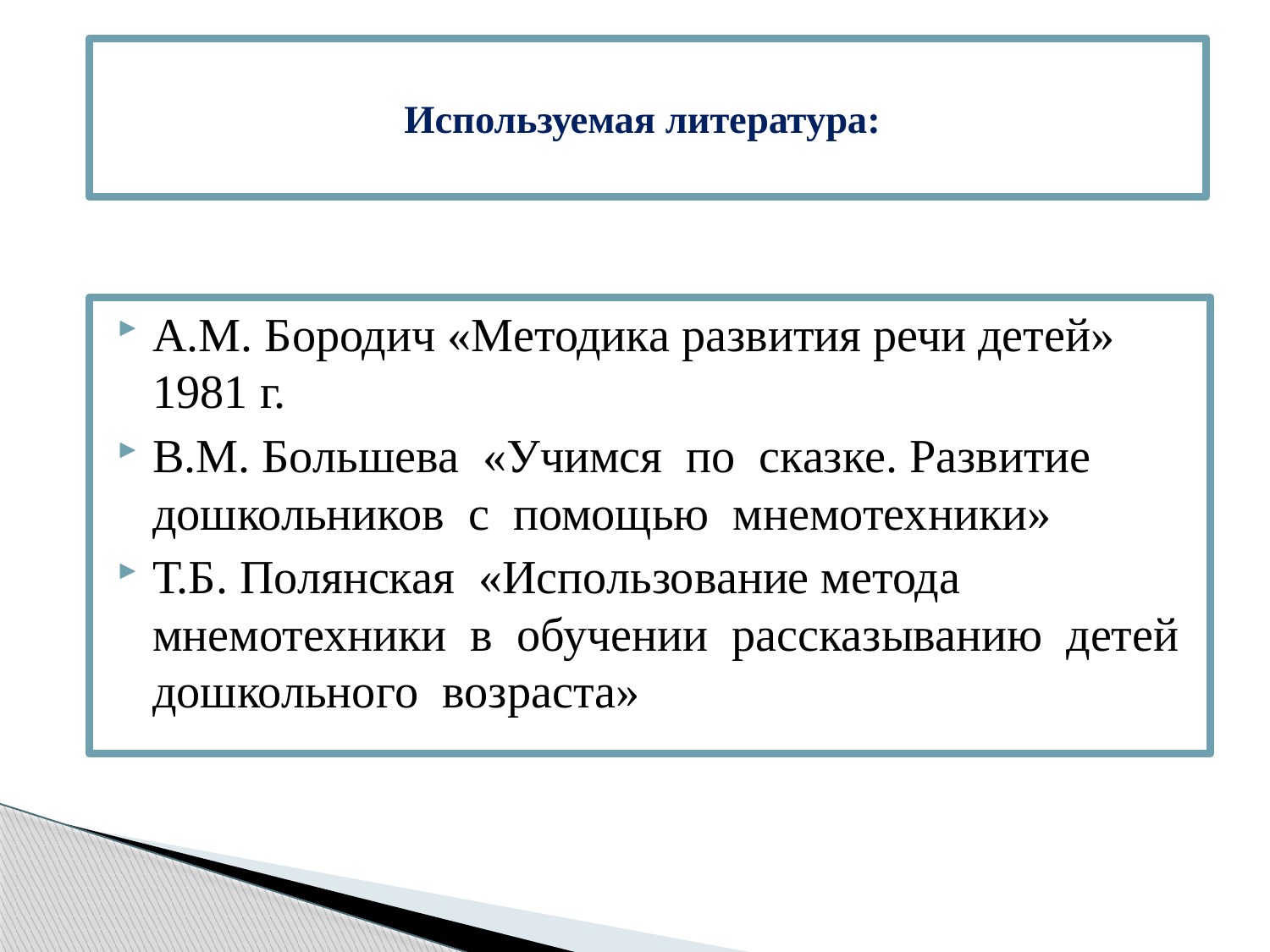

# Используемая литература:
А.М. Бородич «Методика развития речи детей» 1981 г.
В.М. Большева  «Учимся  по  сказке. Развитие  дошкольников  с  помощью  мнемотехники»
Т.Б. Полянская  «Использование метода  мнемотехники  в  обучении  рассказыванию  детей  дошкольного  возраста»